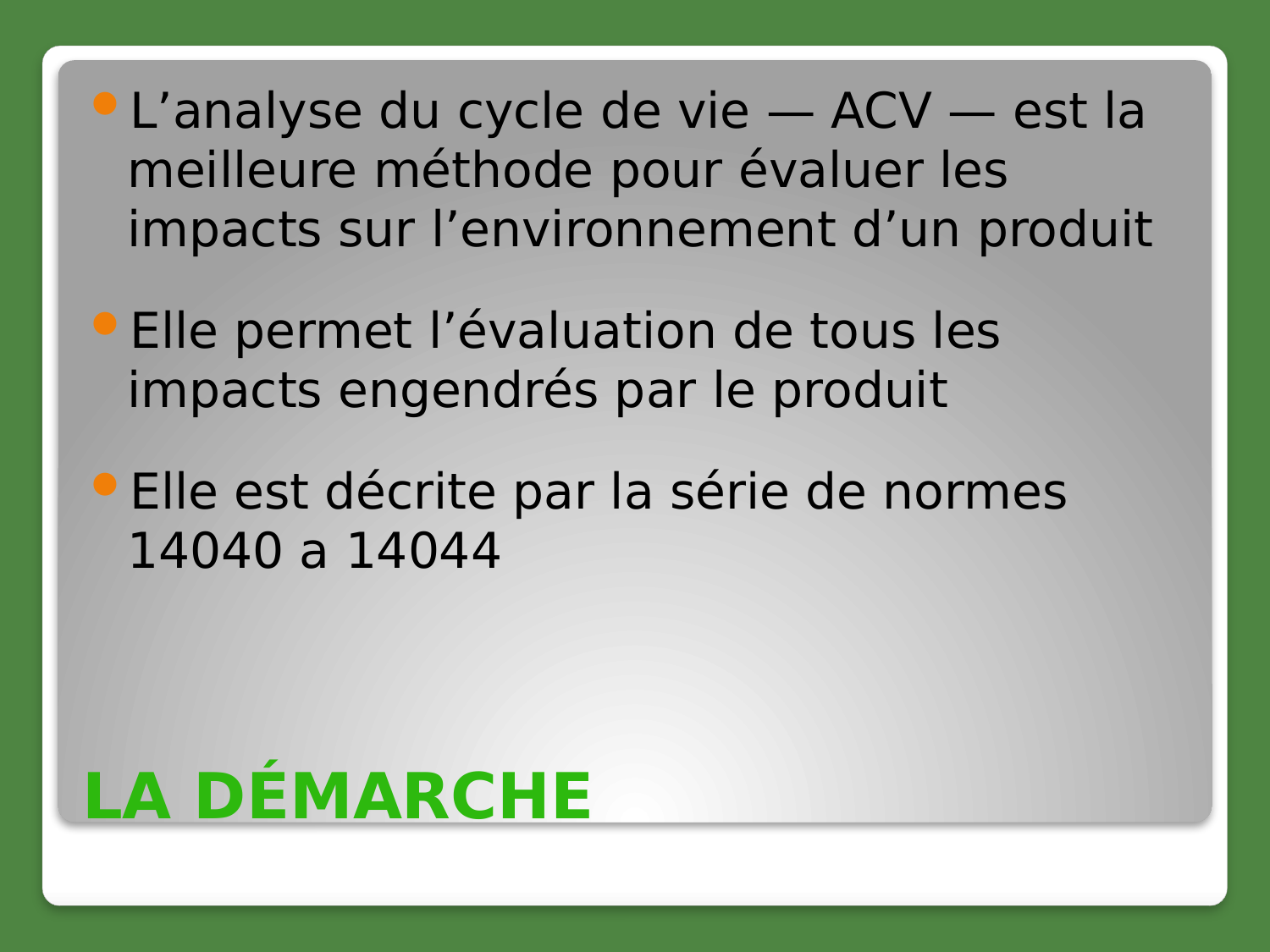

L’analyse du cycle de vie — ACV — est la meilleure méthode pour évaluer les impacts sur l’environnement d’un produit
Elle permet l’évaluation de tous les impacts engendrés par le produit
Elle est décrite par la série de normes 14040 a 14044
# la démarche